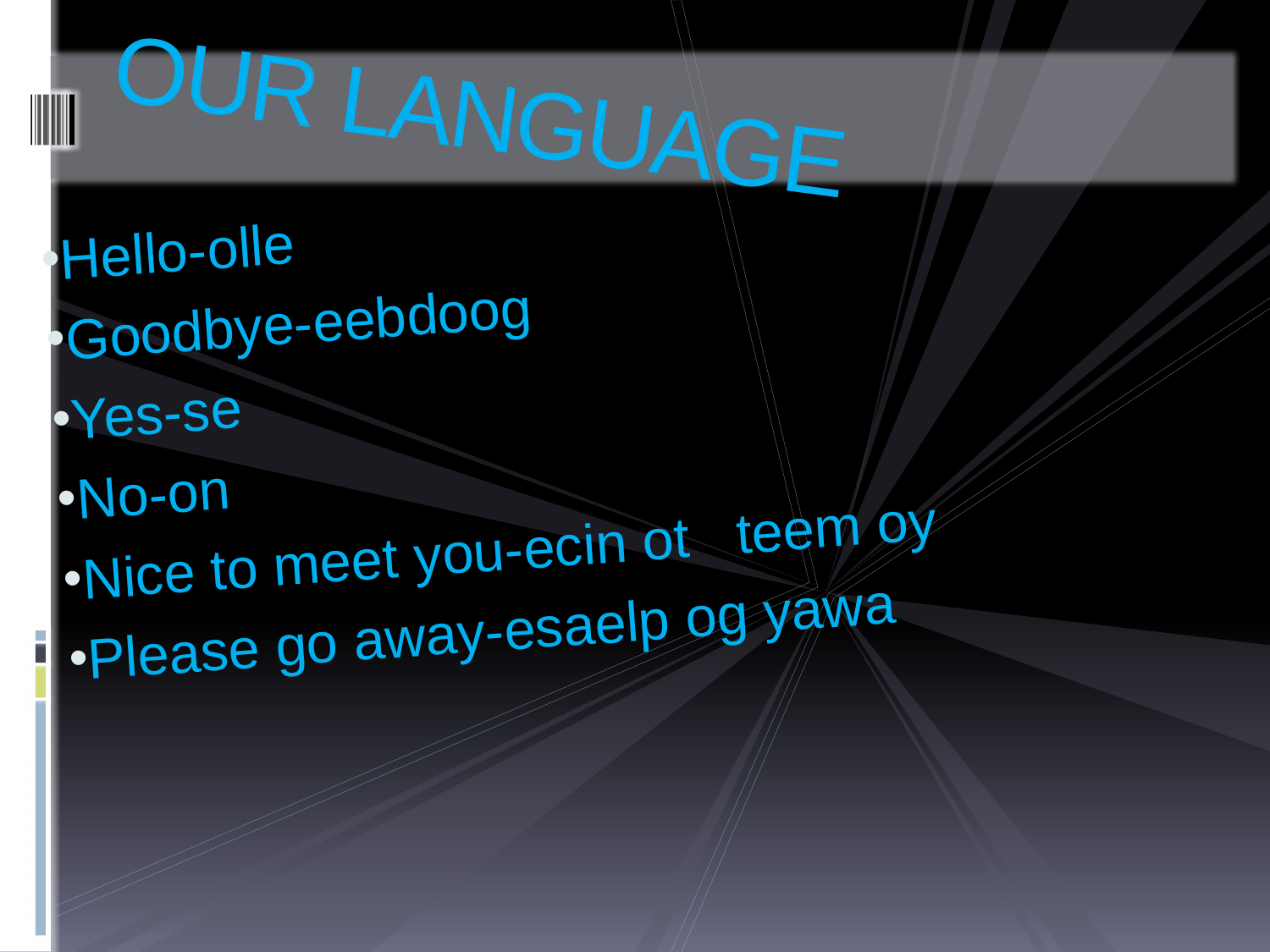

# OUR LANGUAGE
Hello-olle
Goodbye-eebdoog
Yes-se
No-on
Nice to meet you-ecin ot   teem oy
Please go away-esaelp og yawa